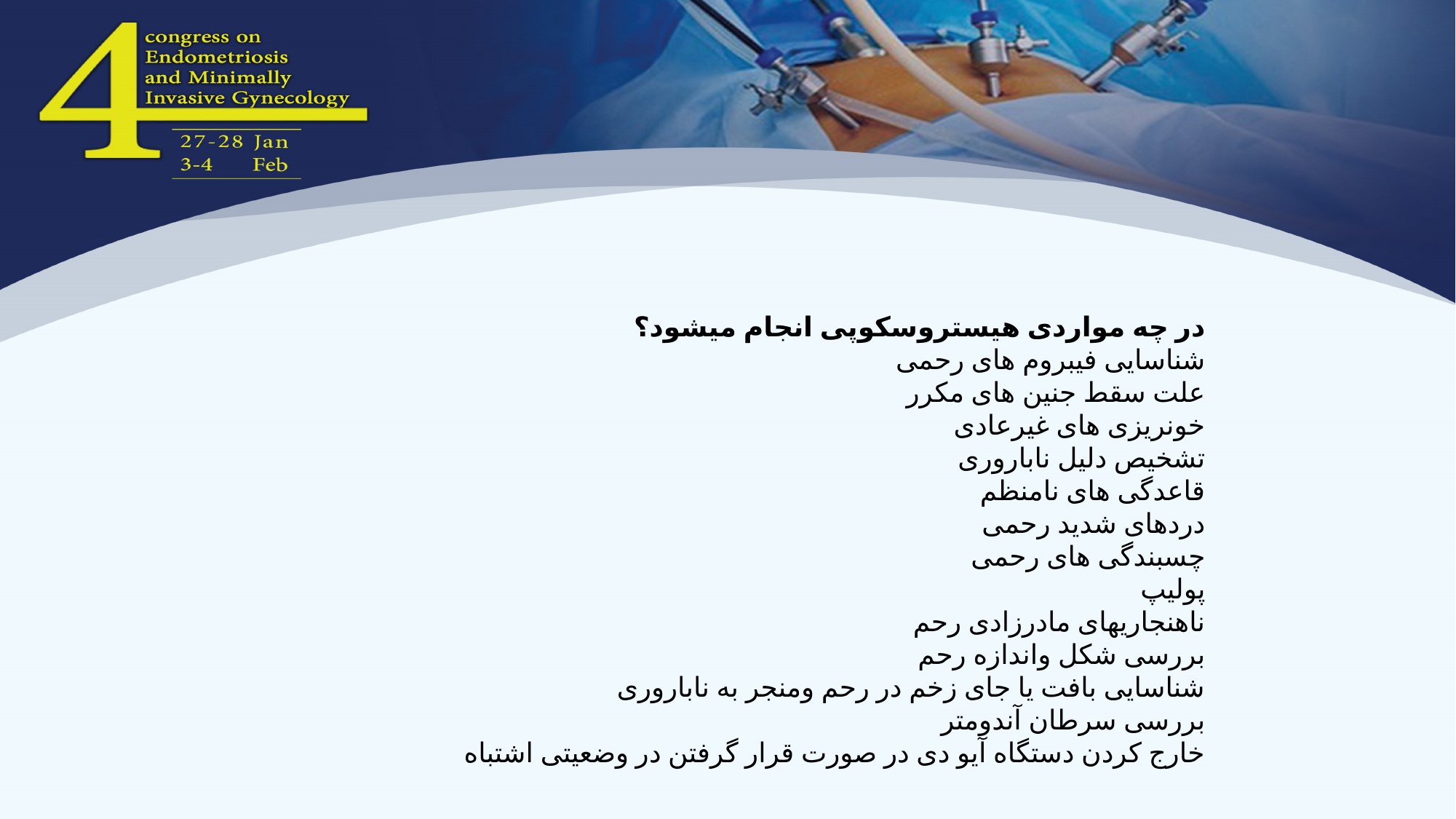

در چه مواردی هیستروسکوپی انجام میشود؟
شناسایی فیبروم های رحمی
علت سقط جنین های مکرر
خونریزی های غیرعادی
تشخیص دلیل ناباروری
قاعدگی های نامنظم
دردهای شدید رحمی
چسبندگی های رحمی
پولیپ
ناهنجاریهای مادرزادی رحم
بررسی شکل واندازه رحم
شناسایی بافت یا جای زخم در رحم ومنجر به ناباروری
بررسی سرطان آندومتر
خارج کردن دستگاه آیو دی در صورت قرار گرفتن در وضعیتی اشتباه